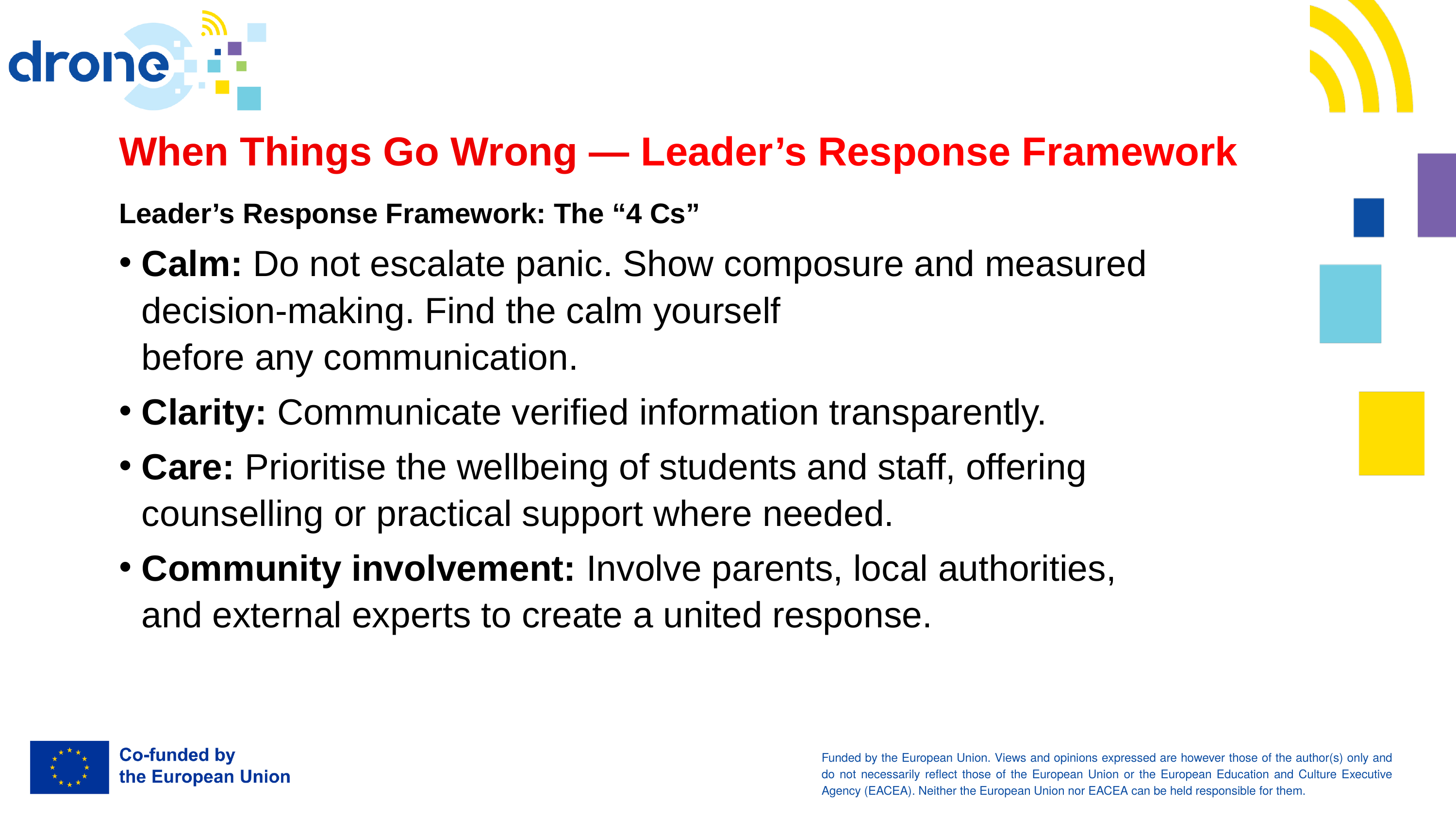

When Things Go Wrong — Leader’s Response Framework
.
02.
Leader’s Response Framework: The “4 Cs”
Calm: Do not escalate panic. Show composure and measured decision-making. Find the calm yourself before any communication.
Clarity: Communicate verified information transparently.
Care: Prioritise the wellbeing of students and staff, offering counselling or practical support where needed.
Community involvement: Involve parents, local authorities, and external experts to create a united response.
01.
03.
04.

Funded by the European Union. Views and opinions expressed are however those of the author(s) only and do not necessarily reflect those of the European Union or the European Education and Culture Executive Agency (EACEA). Neither the European Union nor EACEA can be held responsible for them.